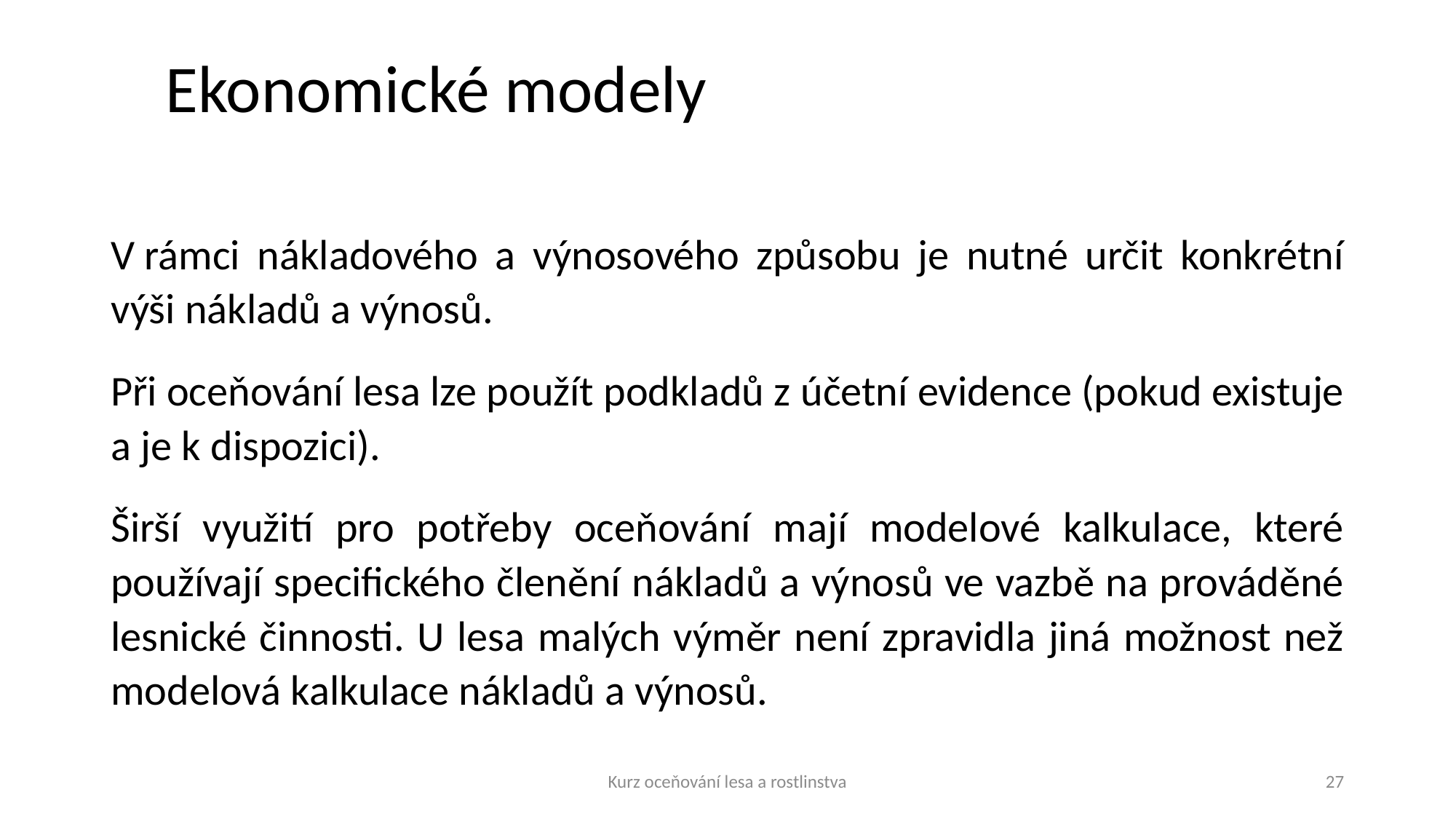

# Ekonomické modely
V rámci nákladového a výnosového způsobu je nutné určit konkrétní výši nákladů a výnosů.
Při oceňování lesa lze použít podkladů z účetní evidence (pokud existuje a je k dispozici).
Širší využití pro potřeby oceňování mají modelové kalkulace, které používají specifického členění nákladů a výnosů ve vazbě na prováděné lesnické činnosti. U lesa malých výměr není zpravidla jiná možnost než modelová kalkulace nákladů a výnosů.

Kurz oceňování lesa a rostlinstva
27